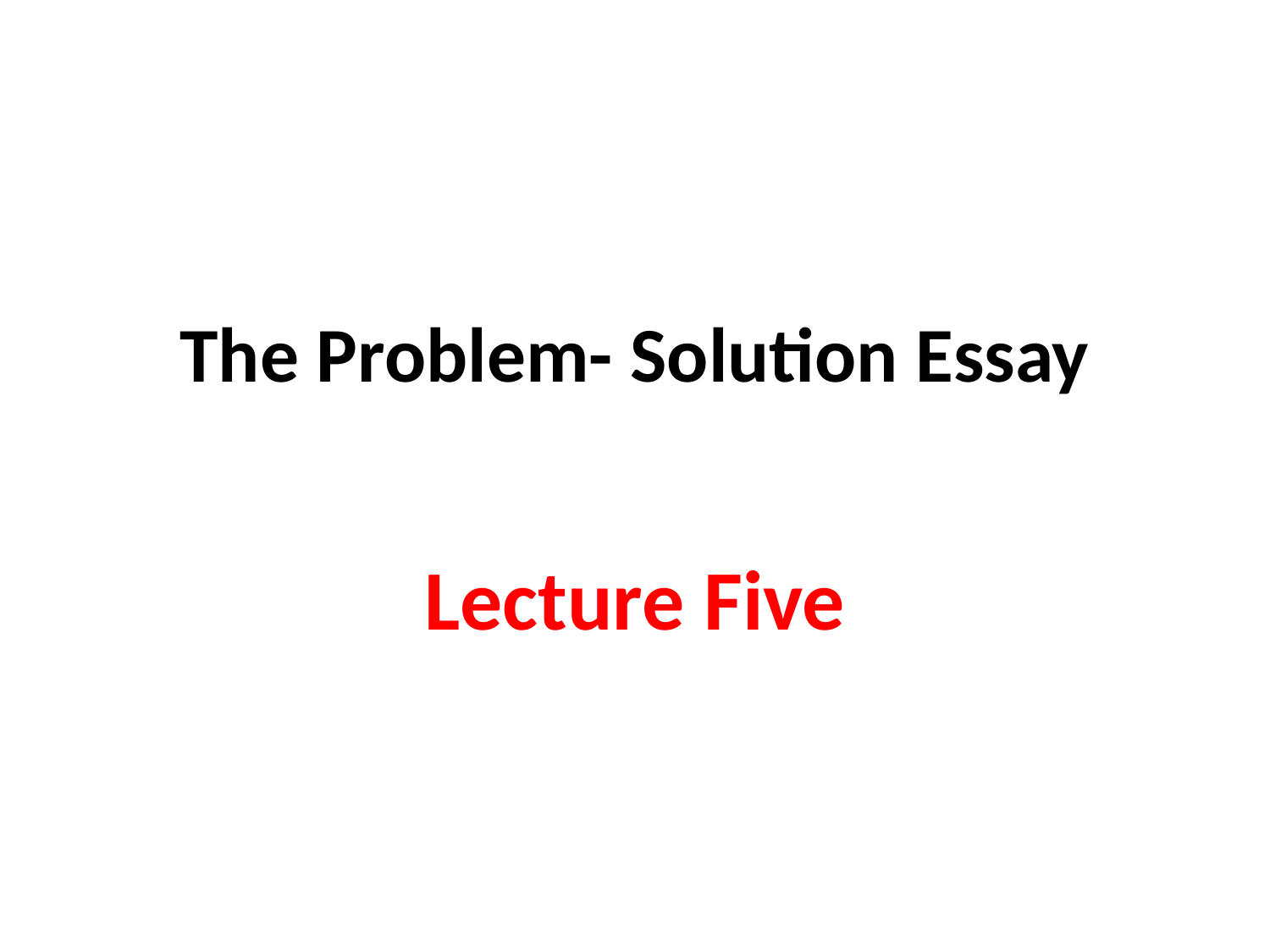

# The Problem- Solution Essay
Lecture Five